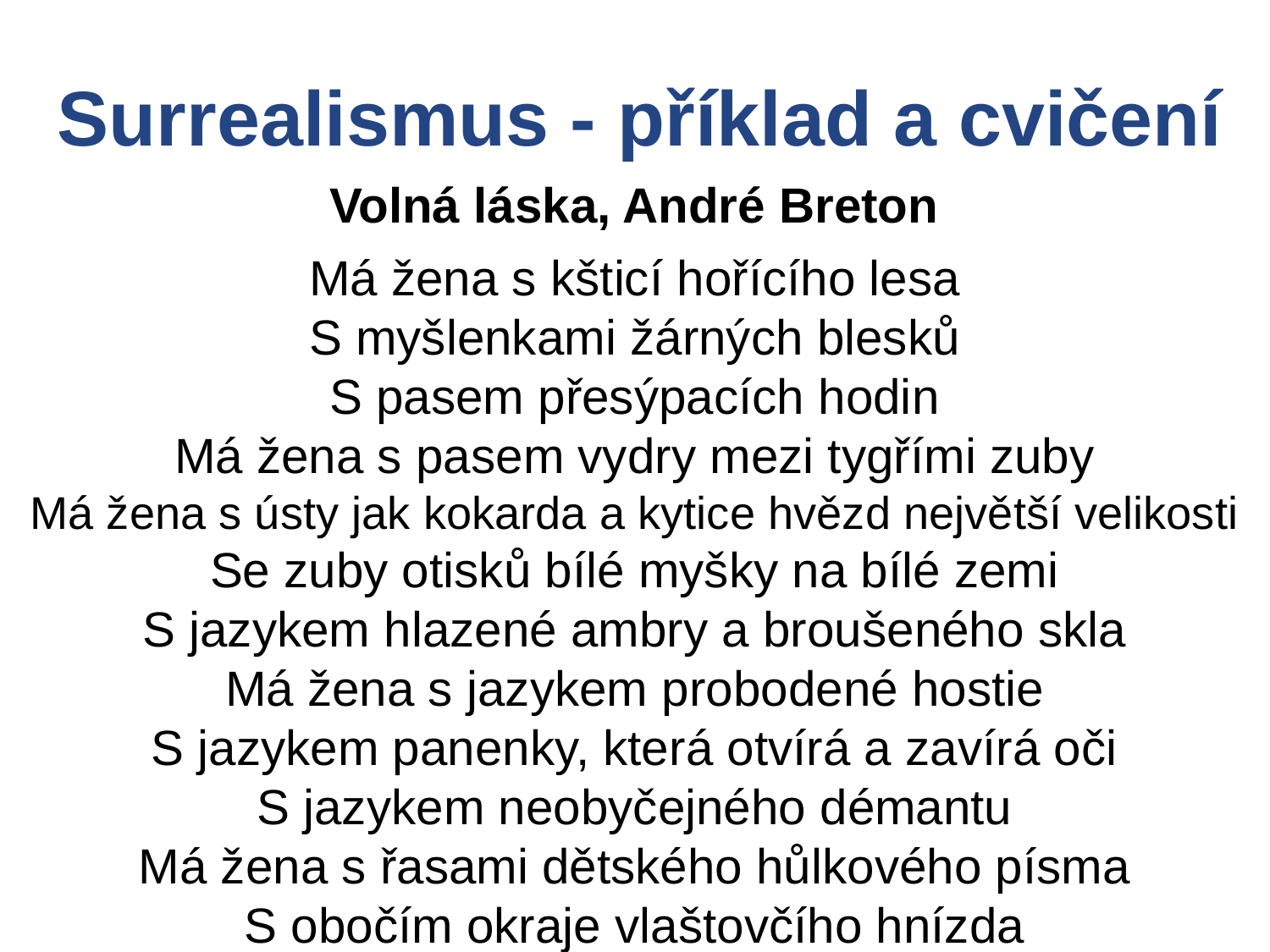

Surrealismus - příklad a cvičení
Volná láska, André Breton
Má žena s kšticí hořícího lesa
S myšlenkami žárných blesků
S pasem přesýpacích hodin
Má žena s pasem vydry mezi tygřími zuby
Má žena s ústy jak kokarda a kytice hvězd největší velikosti
Se zuby otisků bílé myšky na bílé zemi
S jazykem hlazené ambry a broušeného skla
Má žena s jazykem probodené hostie
S jazykem panenky, která otvírá a zavírá oči
S jazykem neobyčejného démantu
Má žena s řasami dětského hůlkového písma
S obočím okraje vlaštovčího hnízda